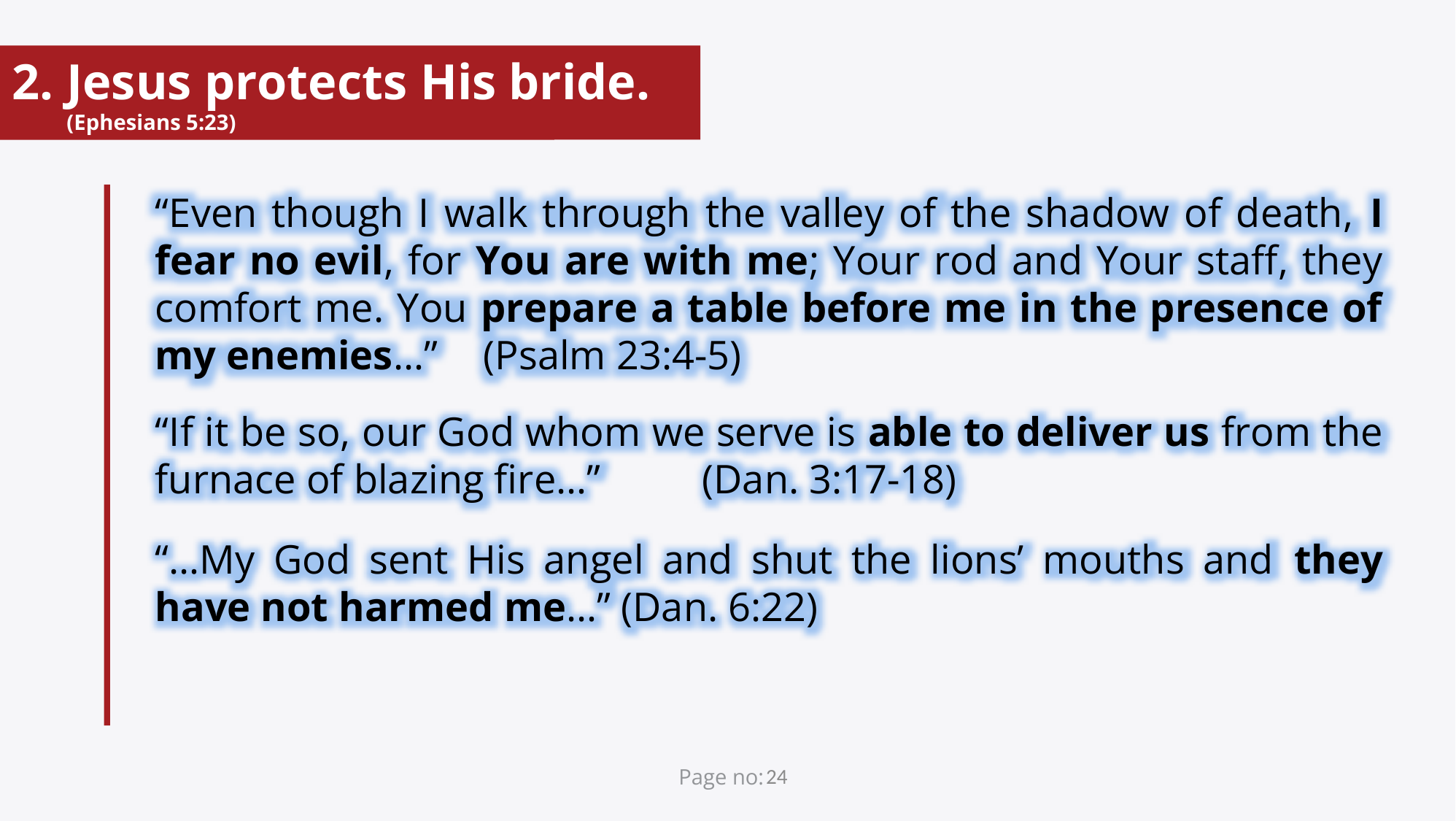

Jesus protects His bride. (Ephesians 5:23)

“Even though I walk through the valley of the shadow of death, I fear no evil, for You are with me; Your rod and Your staff, they comfort me. You prepare a table before me in the presence of my enemies…”	(Psalm 23:4-5)
“If it be so, our God whom we serve is able to deliver us from the furnace of blazing fire…”	(Dan. 3:17-18)
“…My God sent His angel and shut the lions’ mouths and they have not harmed me…” (Dan. 6:22)